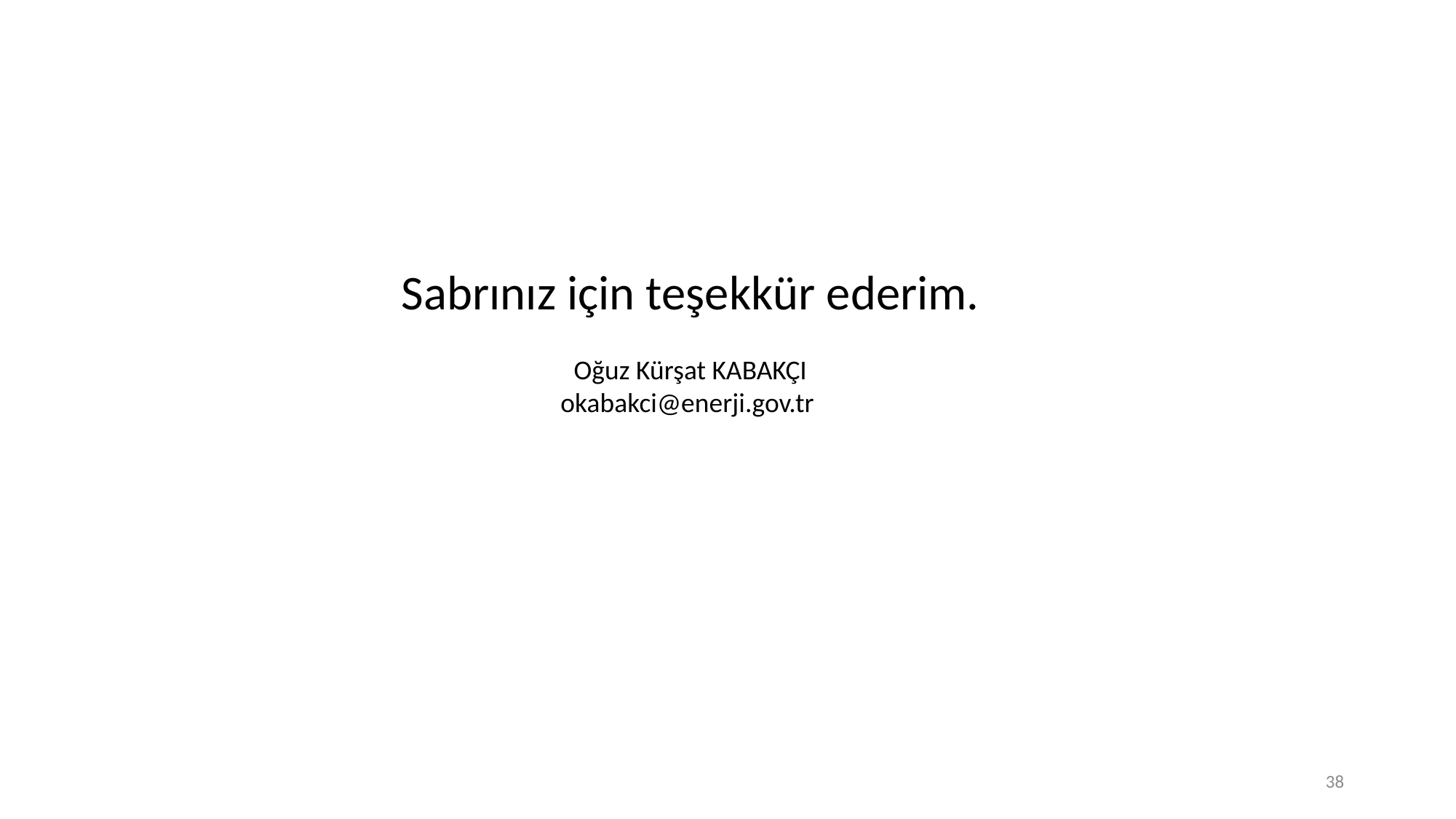

Sabrınız için teşekkür ederim.

Oğuz Kürşat KABAKÇI
okabakci@enerji.gov.tr
38